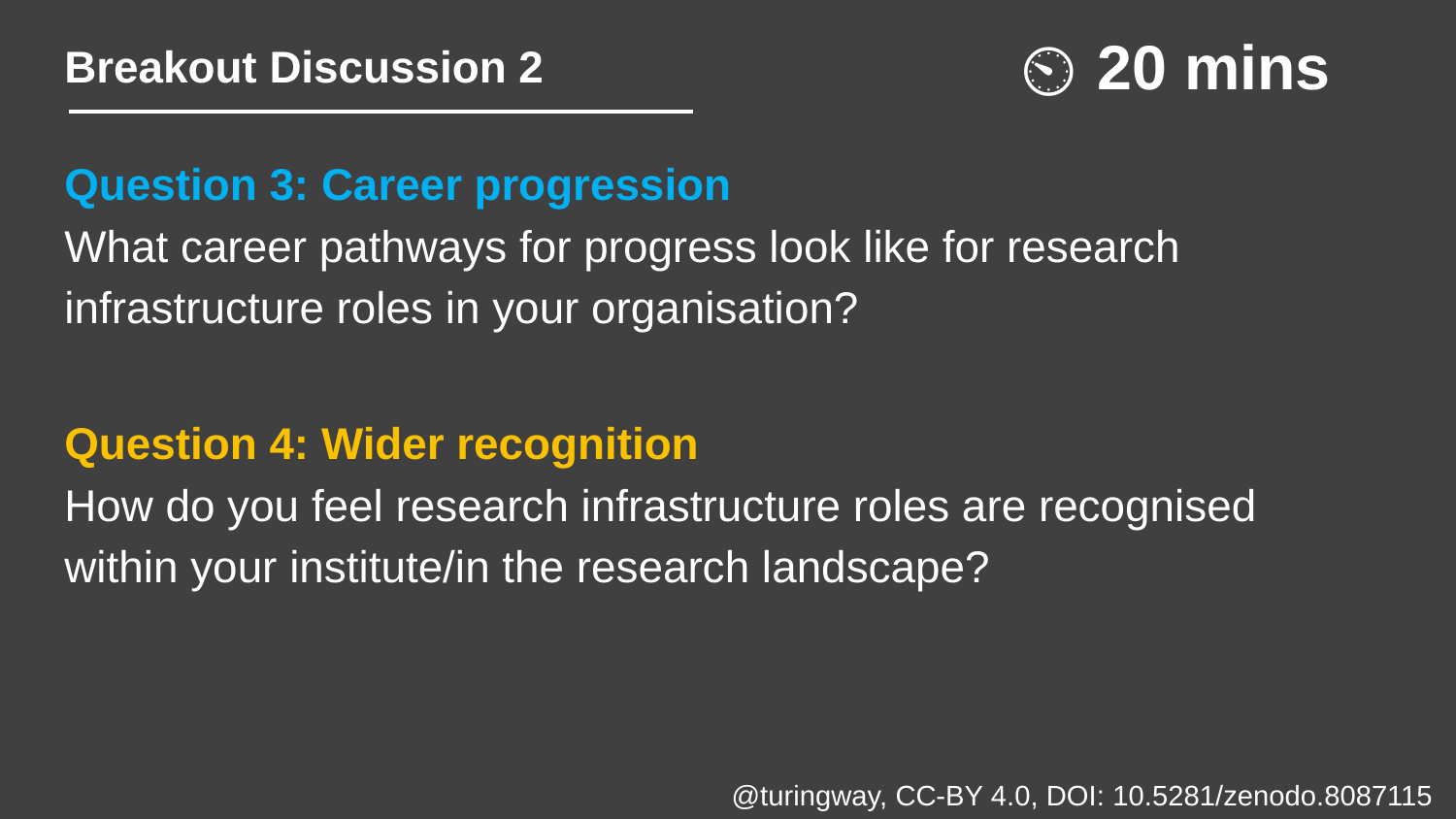

⏲️ 20 mins
Breakout Discussion 2
Question 3: Career progression
What career pathways for progress look like for research infrastructure roles in your organisation?

Question 4: Wider recognition
How do you feel research infrastructure roles are recognised within your institute/in the research landscape?

@turingway, CC-BY 4.0, DOI: 10.5281/zenodo.8087115